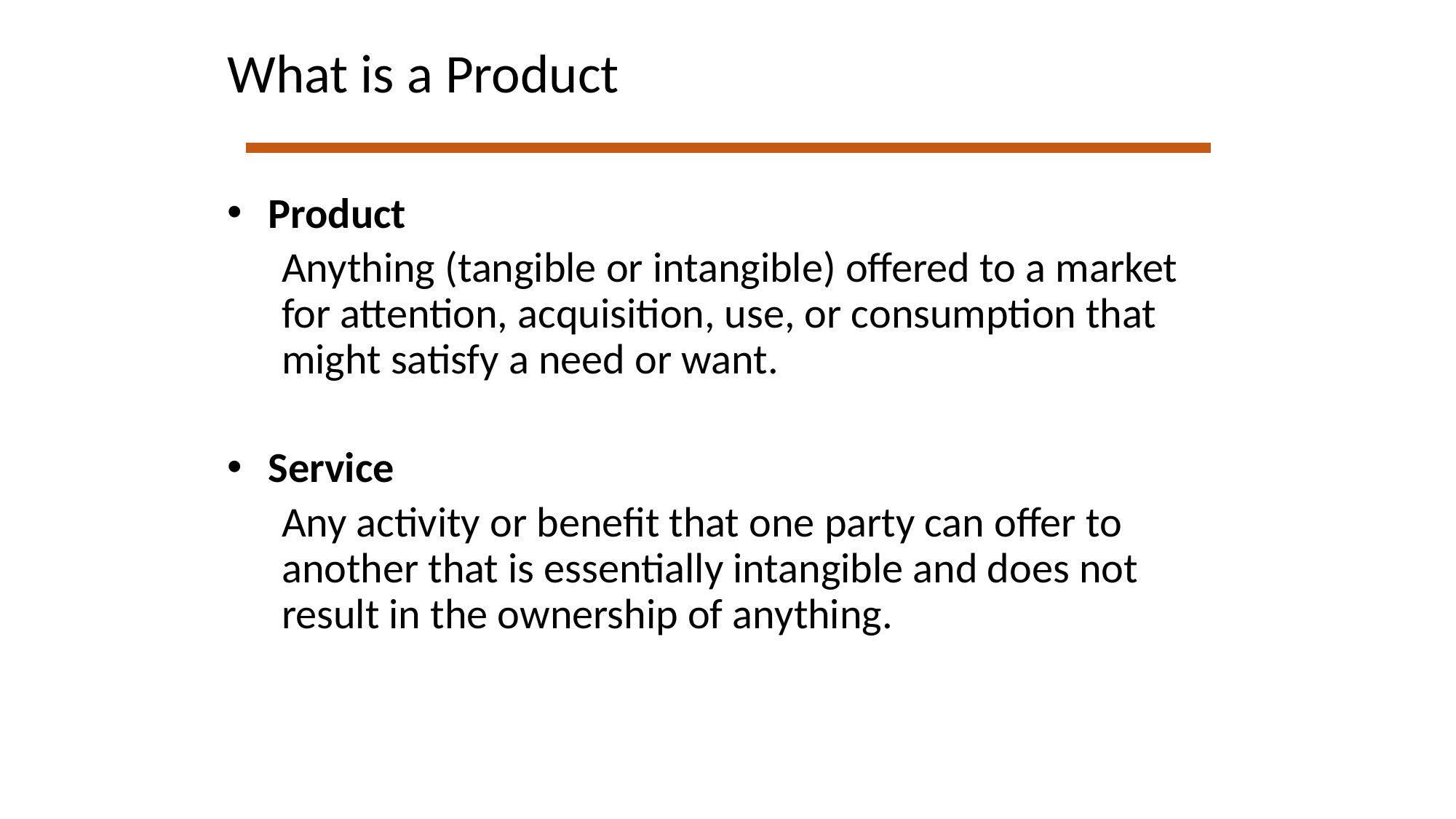

# What is a Product

Product
Anything (tangible or intangible) offered to a market for attention, acquisition, use, or consumption that might satisfy a need or want.

Service
Any activity or benefit that one party can offer to another that is essentially intangible and does not result in the ownership of anything.